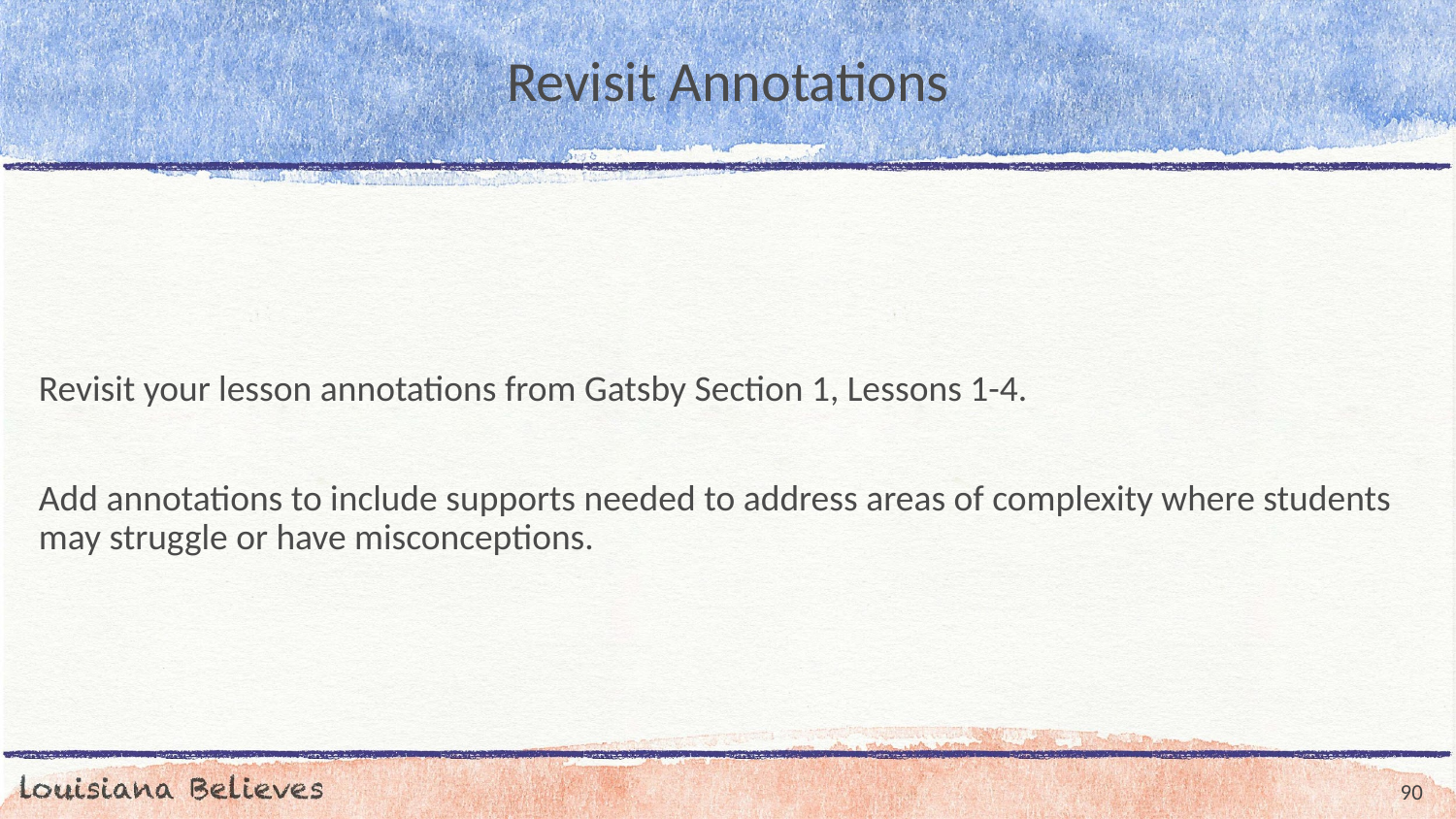

# Revisit Annotations
Revisit your lesson annotations from Gatsby Section 1, Lessons 1-4.

Add annotations to include supports needed to address areas of complexity where students may struggle or have misconceptions.